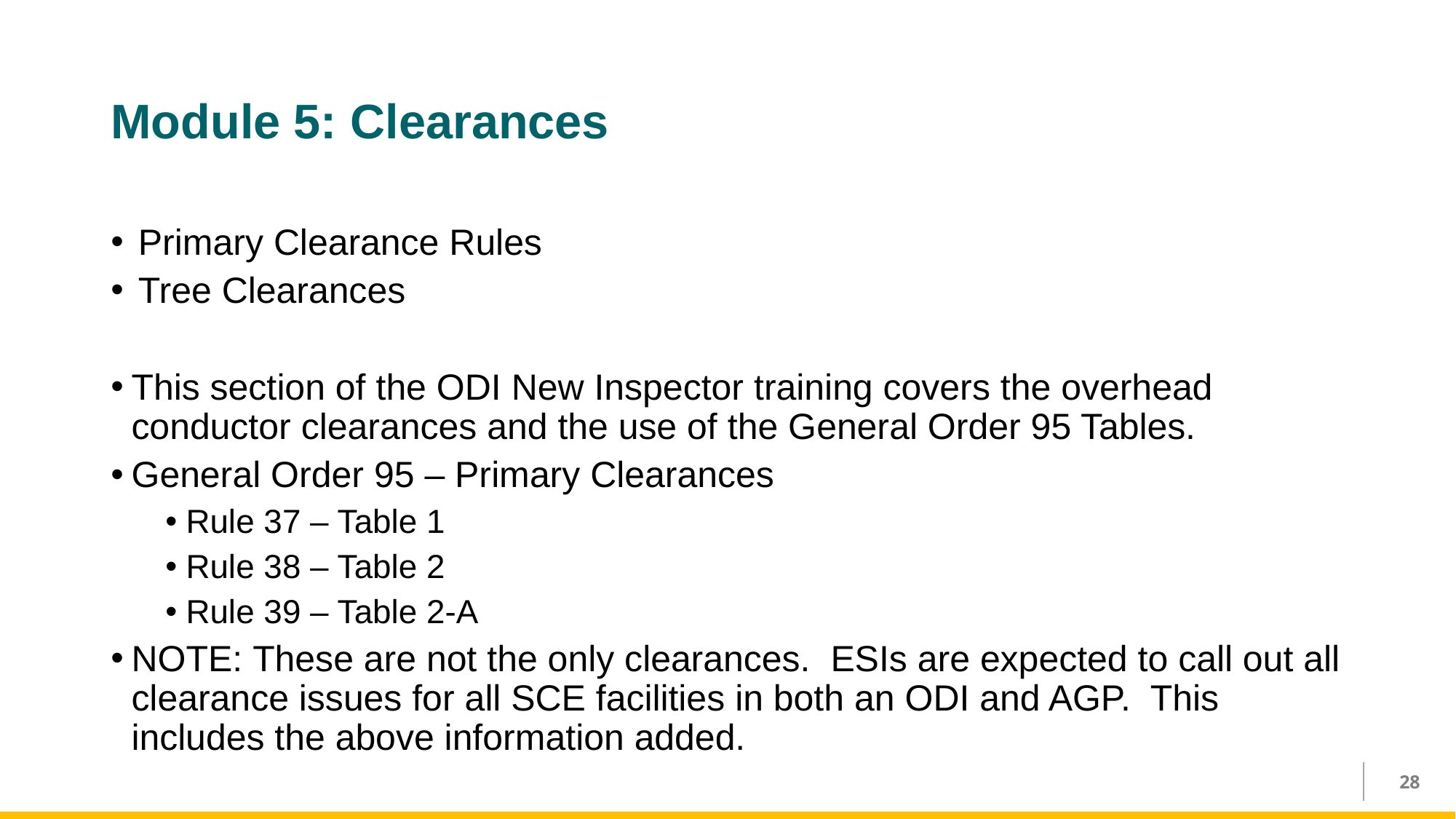

# Module 5: Clearances
Primary Clearance Rules
Tree Clearances

This section of the ODI New Inspector training covers the overhead conductor clearances and the use of the General Order 95 Tables.
General Order 95 – Primary Clearances
Rule 37 – Table 1
Rule 38 – Table 2
Rule 39 – Table 2-A
NOTE: These are not the only clearances.  ESIs are expected to call out all clearance issues for all SCE facilities in both an ODI and AGP.  This includes the above information added.